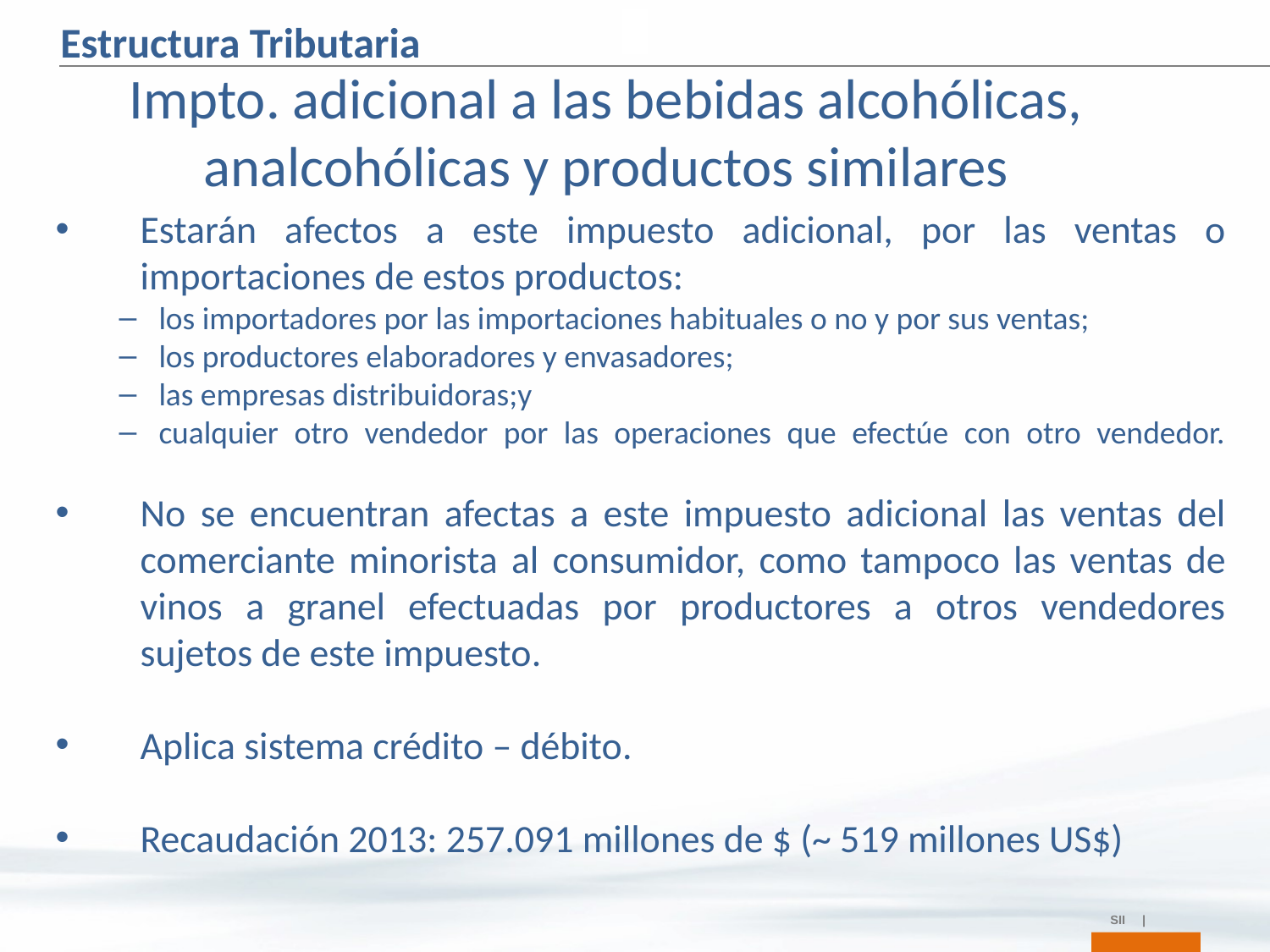

Estructura Tributaria

Impto. adicional a las bebidas alcohólicas, analcohólicas y productos similares
Estarán afectos a este impuesto adicional, por las ventas o importaciones de estos productos:
los importadores por las importaciones habituales o no y por sus ventas;
los productores elaboradores y envasadores;
las empresas distribuidoras;y
cualquier otro vendedor por las operaciones que efectúe con otro vendedor.
No se encuentran afectas a este impuesto adicional las ventas del comerciante minorista al consumidor, como tampoco las ventas de vinos a granel efectuadas por productores a otros vendedores sujetos de este impuesto.

Aplica sistema crédito – débito.

Recaudación 2013: 257.091 millones de $ (~ 519 millones US$)
SII     |